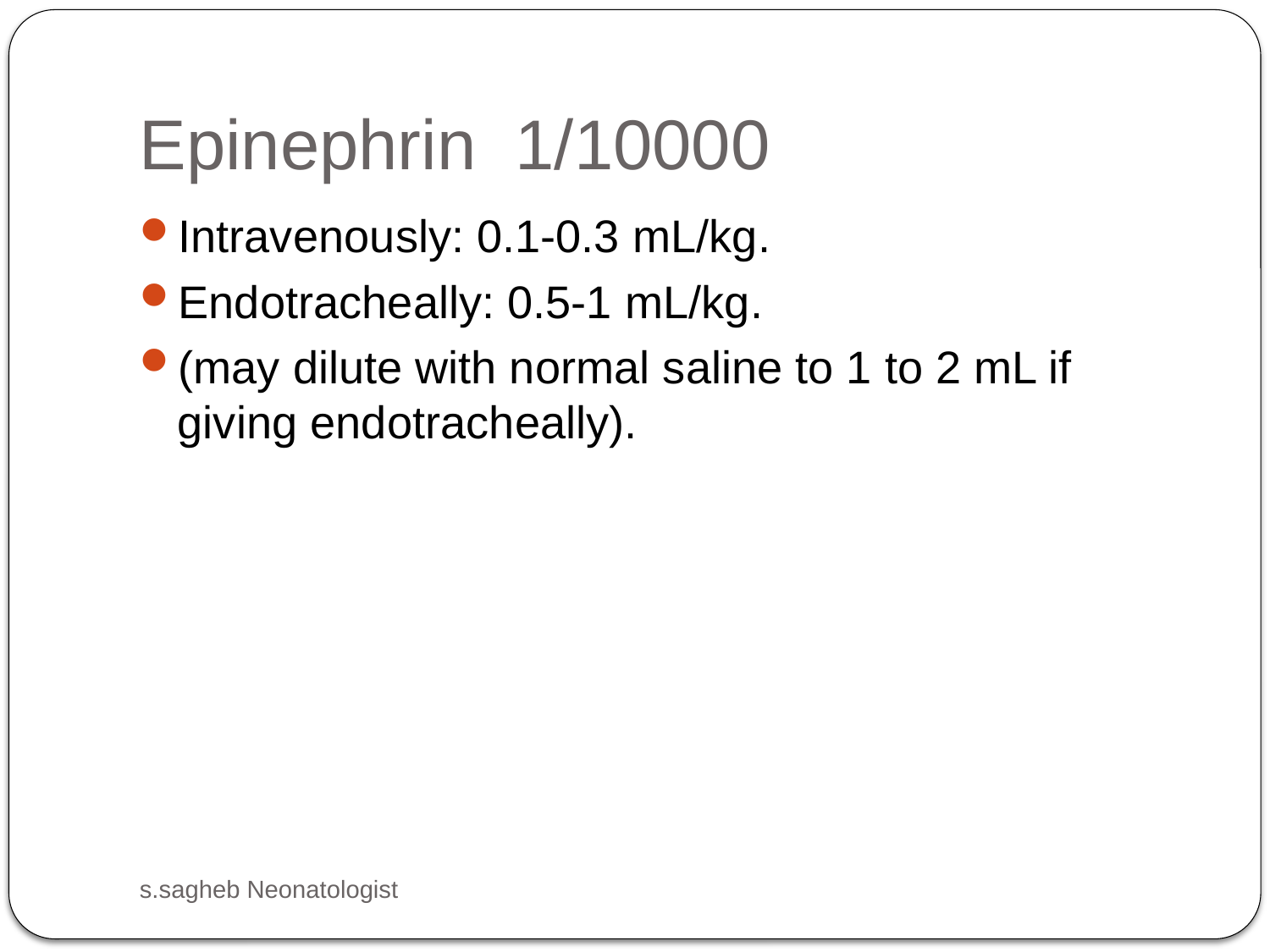

# Epinephrin  1/10000
Intravenously: 0.1-0.3 mL/kg.
Endotracheally: 0.5-1 mL/kg.
(may dilute with normal saline to 1 to 2 mL if giving endotracheally).
s.sagheb Neonatologist